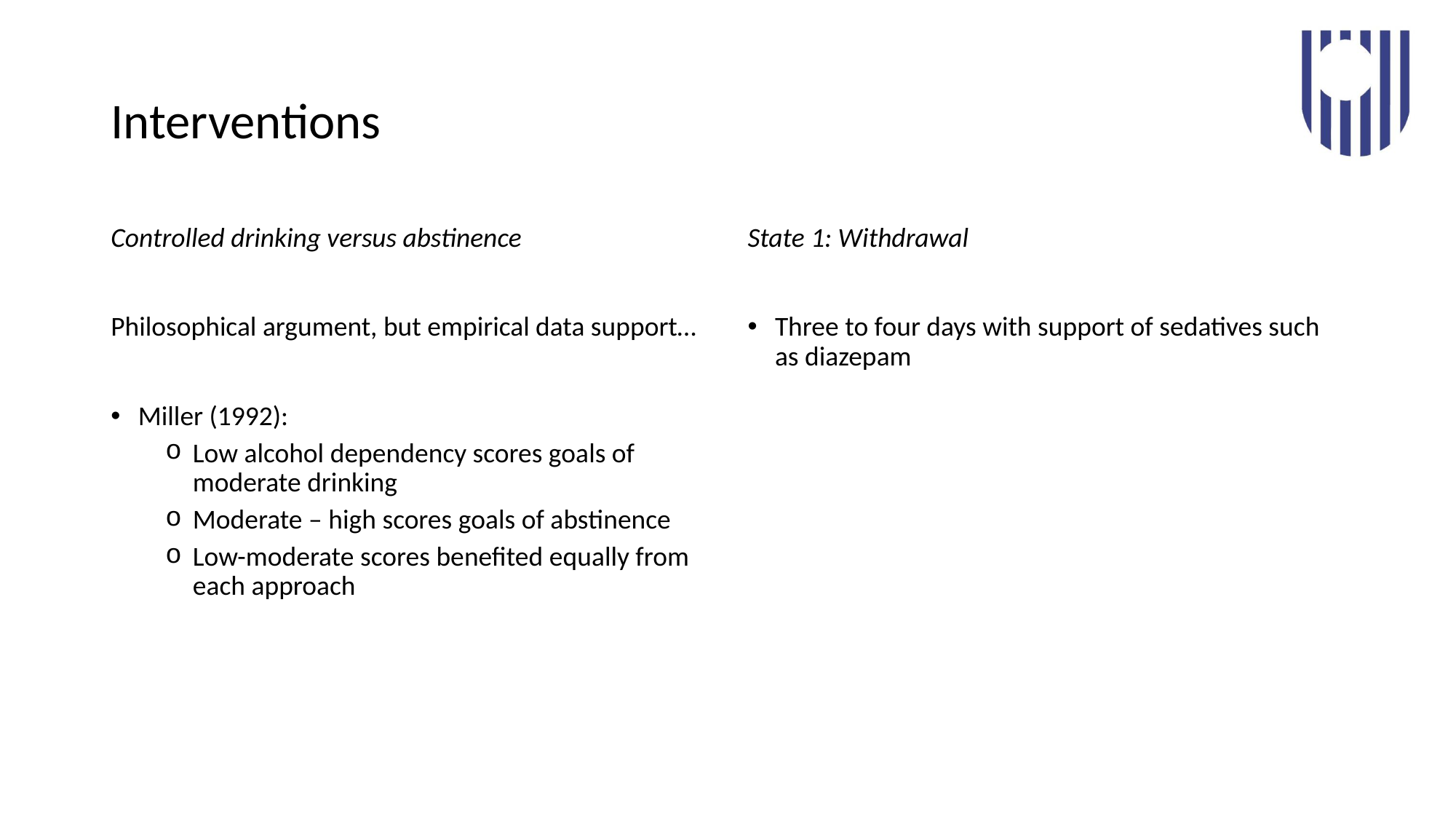

# Interventions
Controlled drinking versus abstinence

Philosophical argument, but empirical data support…

Miller (1992):
Low alcohol dependency scores goals of moderate drinking
Moderate – high scores goals of abstinence
Low-moderate scores benefited equally from each approach
State 1: Withdrawal

Three to four days with support of sedatives such as diazepam